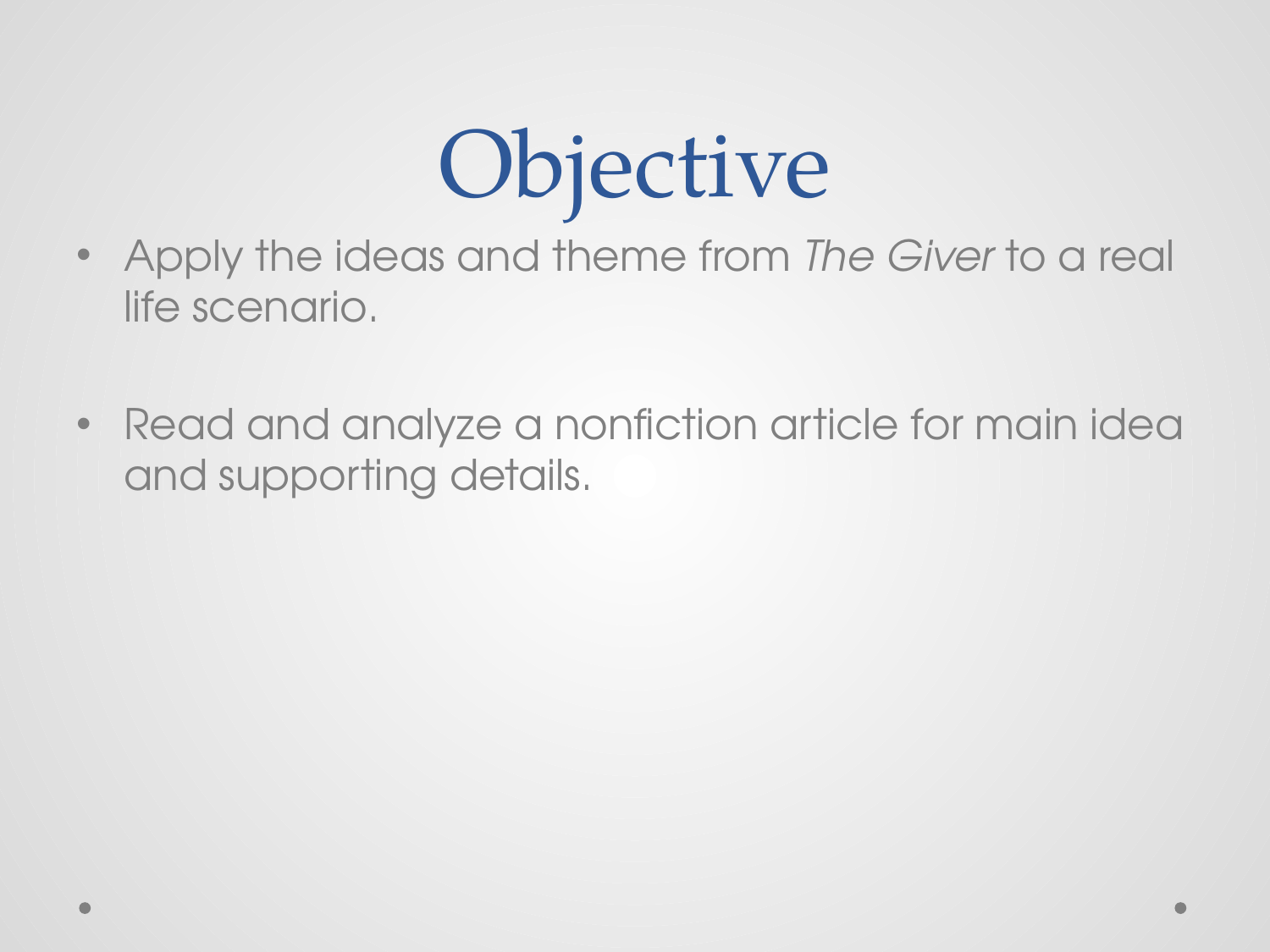

# Objective
Apply the ideas and theme from The Giver to a real life scenario.

Read and analyze a nonfiction article for main idea and supporting details.